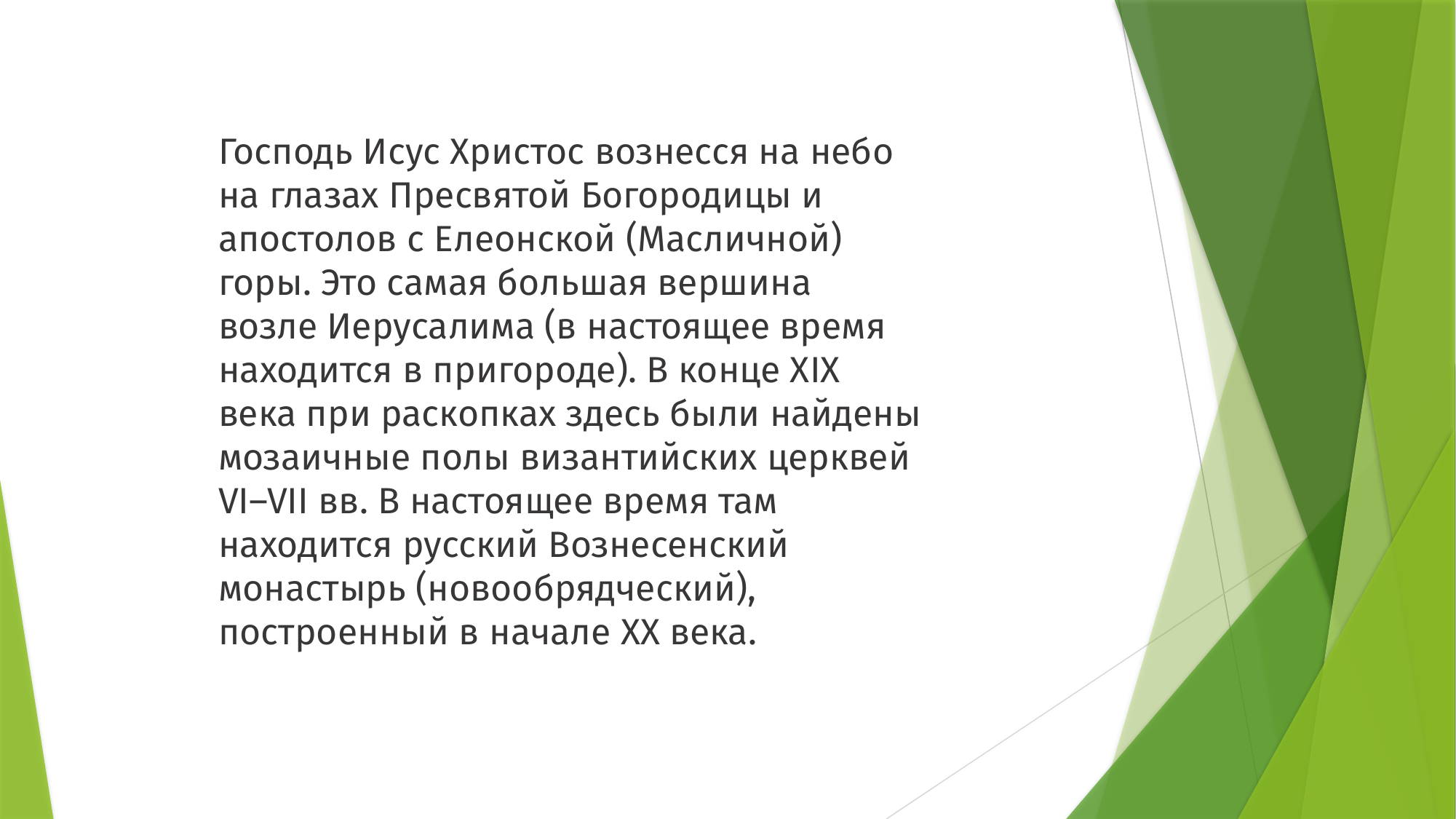

Господь Исус Христос вознесся на небо на глазах Пресвятой Богородицы и апостолов с Елеонской (Масличной) горы. Это самая большая вершина возле Иерусалима (в настоящее время находится в пригороде). В конце XIX века при раскопках здесь были найдены мозаичные полы византийских церквей VI–VII вв. В настоящее время там находится русский Вознесенский монастырь (новообрядческий), построенный в начале XX века.